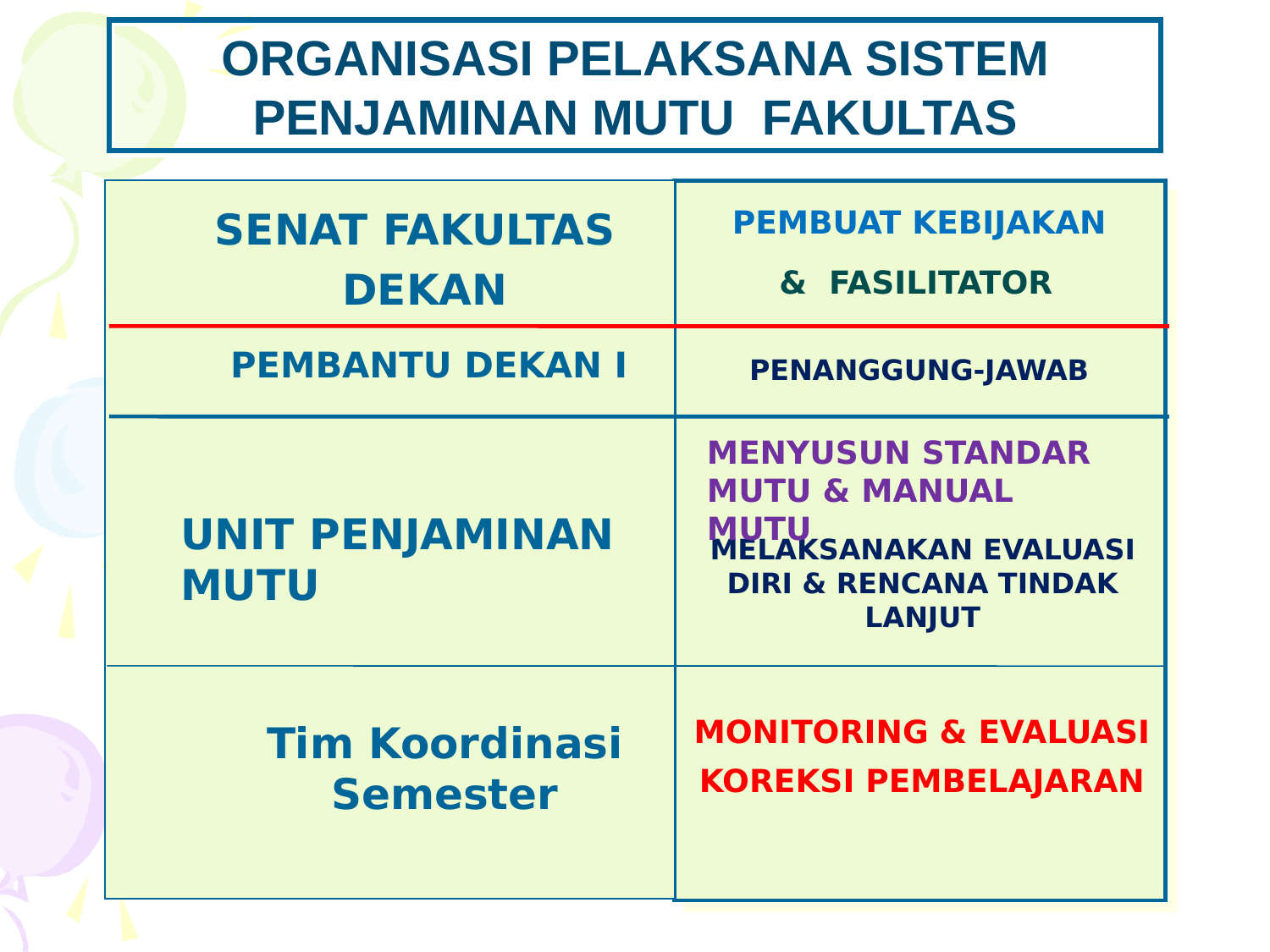

ORGANISASI PELAKSANA SISTEM PENJAMINAN MUTU  FAKULTAS

SENAT FAKULTAS
PEMBUAT KEBIJAKAN
DEKAN
&  FASILITATOR

PEMBANTU DEKAN I
PENANGGUNG-JAWAB

MENYUSUN STANDAR MUTU & MANUAL MUTU
UNIT PENJAMINAN MUTU
MELAKSANAKAN EVALUASI DIRI & RENCANA TINDAK LANJUT

MONITORING & EVALUASI
KOREKSI PEMBELAJARAN
Tim Koordinasi Semester